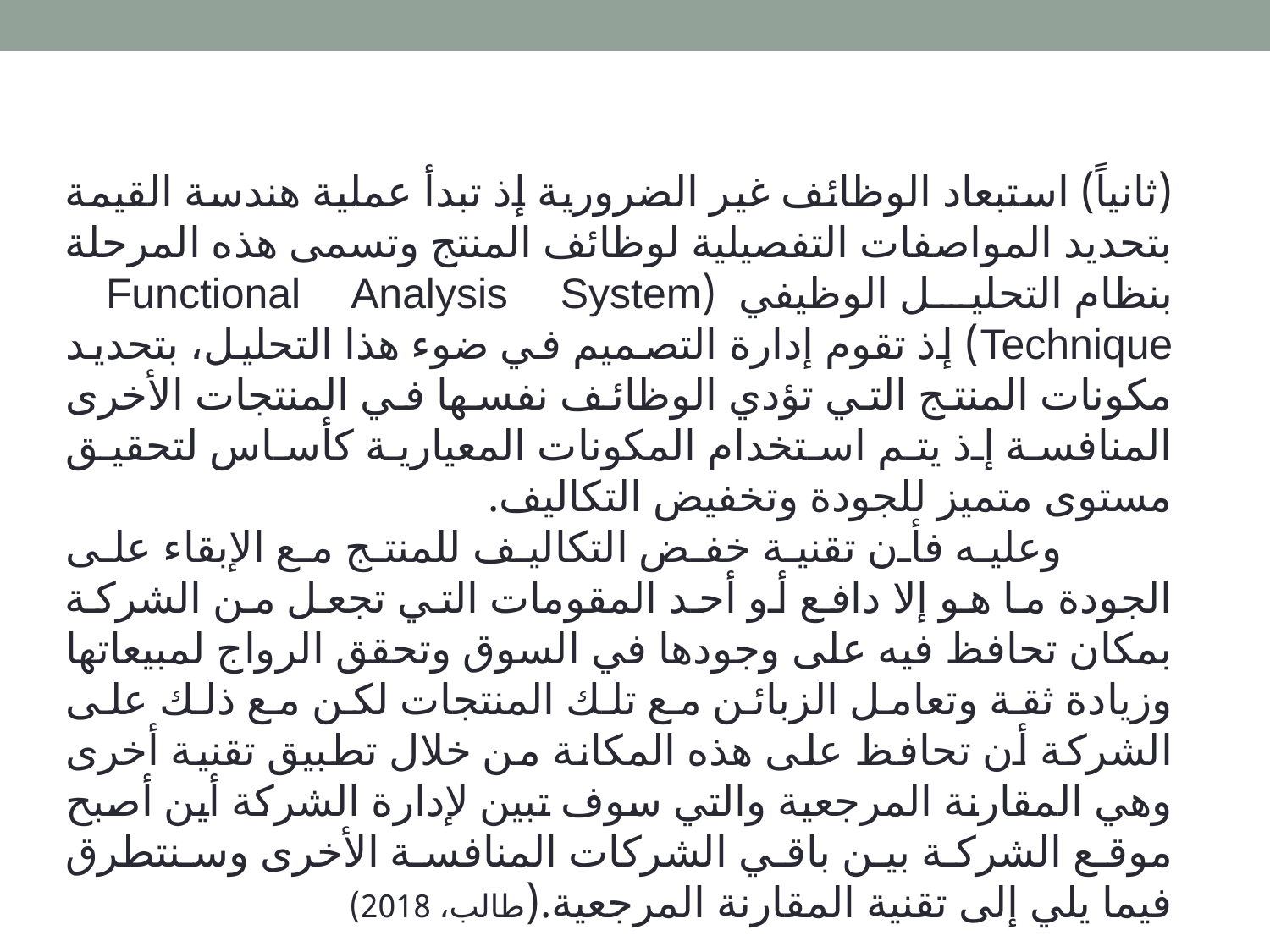

(ثانياً) استبعاد الوظائف غير الضرورية إذ تبدأ عملية هندسة القيمة بتحديد المواصفات التفصيلية لوظائف المنتج وتسمى هذه المرحلة بنظام التحليل الوظيفي  (Functional Analysis System Technique) إذ تقوم إدارة التصميم في ضوء هذا التحليل، بتحديد مكونات المنتج التي تؤدي الوظائف نفسها في المنتجات الأخرى المنافسة إذ يتم استخدام المكونات المعيارية كأساس لتحقيق مستوى متميز للجودة وتخفيض التكاليف.
          وعليه فأن تقنية خفض التكاليف للمنتج مع الإبقاء على الجودة ما هو إلا دافع أو أحد المقومات التي تجعل من الشركة بمكان تحافظ فيه على وجودها في السوق وتحقق الرواج لمبيعاتها وزيادة ثقة وتعامل الزبائن مع تلك المنتجات لكن مع ذلك على الشركة أن تحافظ على هذه المكانة من خلال تطبيق تقنية أخرى وهي المقارنة المرجعية والتي سوف تبين لإدارة الشركة أين أصبح موقع الشركة بين باقي الشركات المنافسة الأخرى وسنتطرق فيما يلي إلى تقنية المقارنة المرجعية.(طالب، 2018)